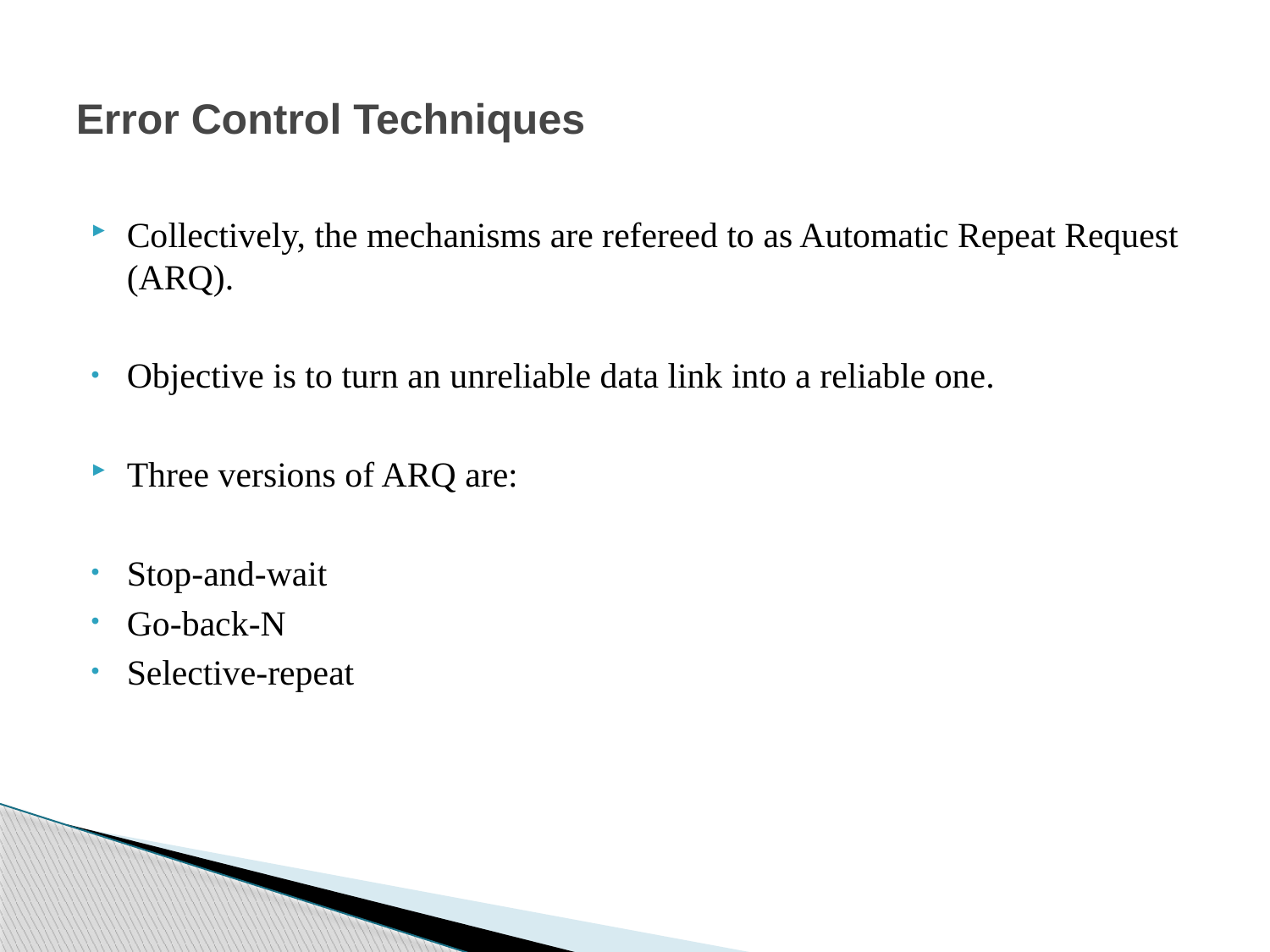

# Error Control Techniques
Collectively, the mechanisms are refereed to as Automatic Repeat Request (ARQ).

Objective is to turn an unreliable data link into a reliable one.

Three versions of ARQ are:

Stop-and-wait
Go-back-N
Selective-repeat